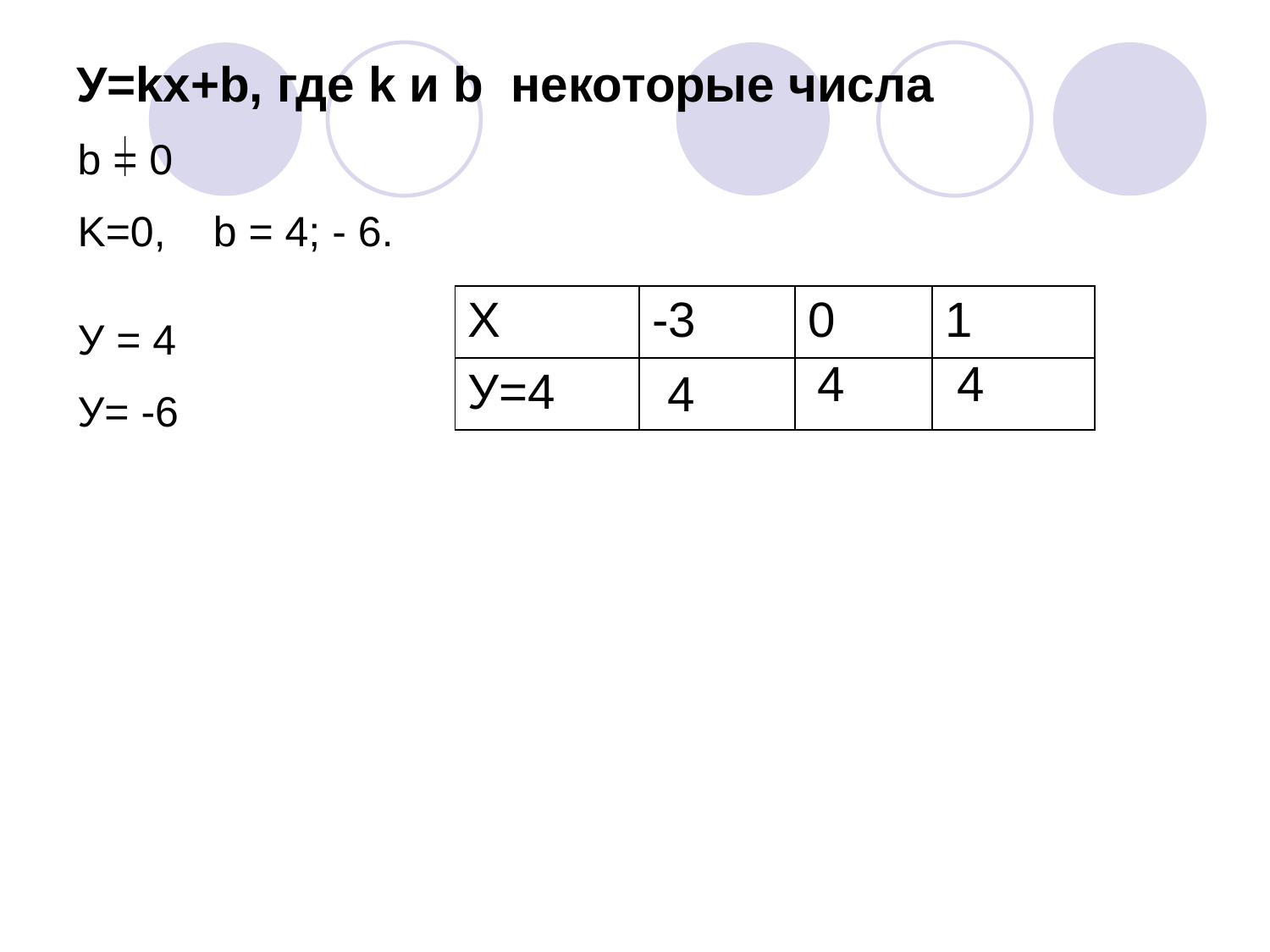

# У=kx+b, где k и b  некоторые числа
b = 0
K=0,    b = 4; - 6.

| Х | -3 | 0 | 1 |
| --- | --- | --- | --- |
| У=4 |  |  |  |
У = 4
У= -6
4
4
4